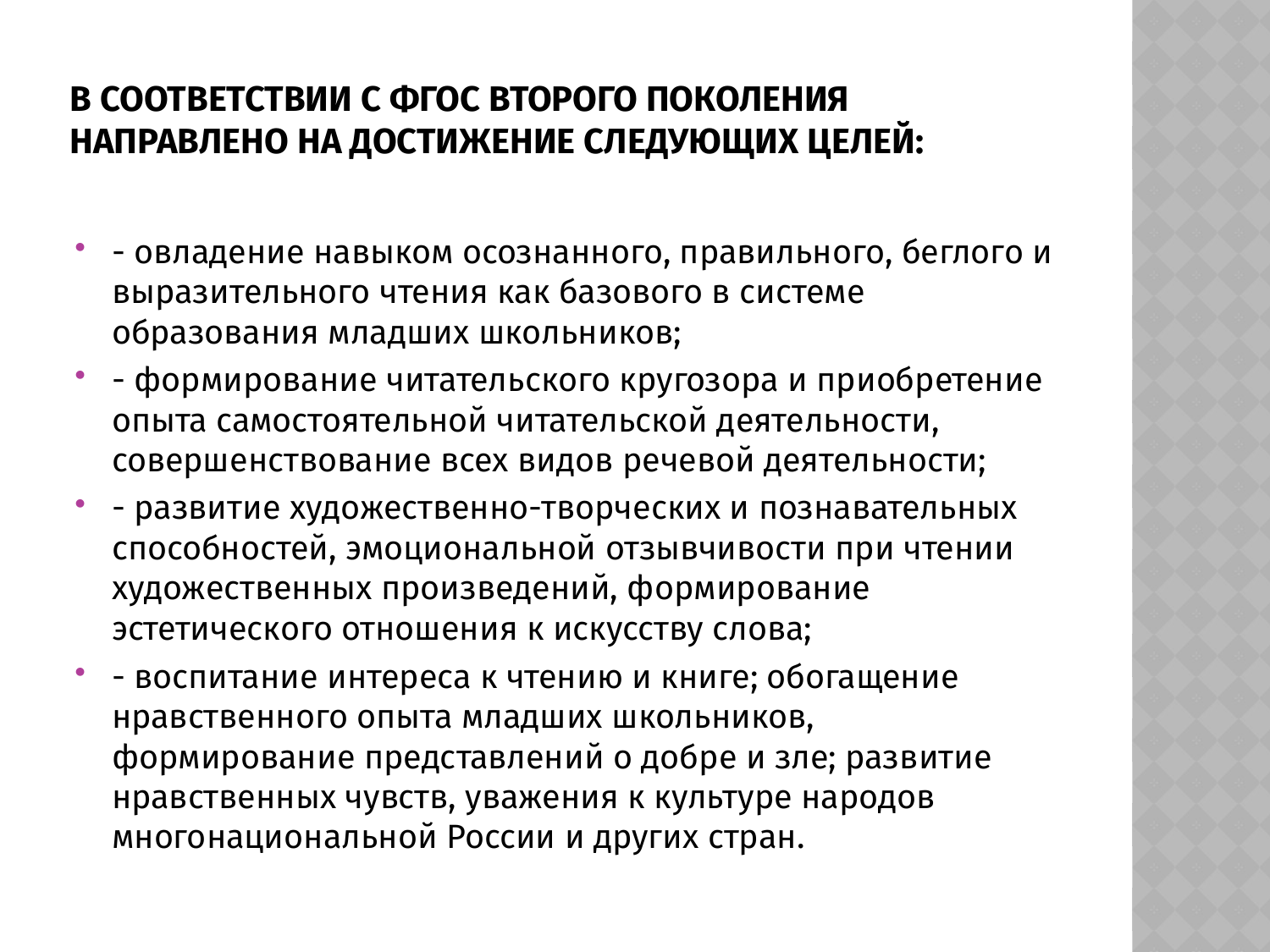

# В соответствии с ФГОС второго поколения направлено на достижение следующих целей:
- овладение навыком осознанного, правильного, беглого и выразительного чтения как базового в системе образования младших школьников;
- формирование читательского кругозора и приобретение опыта самостоятельной читательской деятельности, совершенствование всех видов речевой деятельности;
- развитие художественно-творческих и познавательных способностей, эмоциональной отзывчивости при чтении художественных произведений, формирование эстетического отношения к искусству слова;
- воспитание интереса к чтению и книге; обогащение нравственного опыта младших школьников, формирование представлений о добре и зле; развитие нравственных чувств, уважения к культуре народов многонациональной России и других стран.